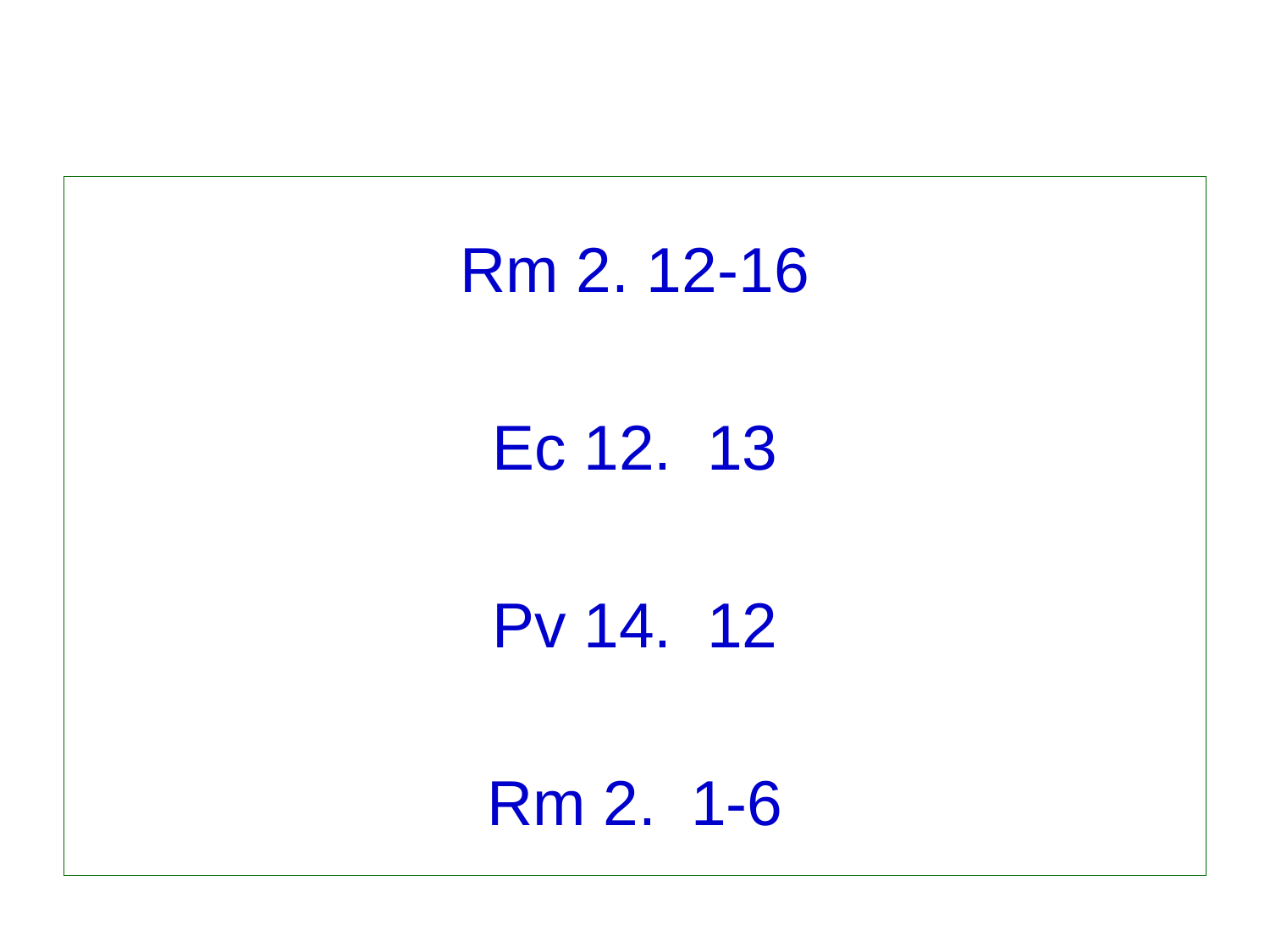

Rm 2. 12-16

Ec 12.  13

Pv 14.  12

Rm 2.  1-6